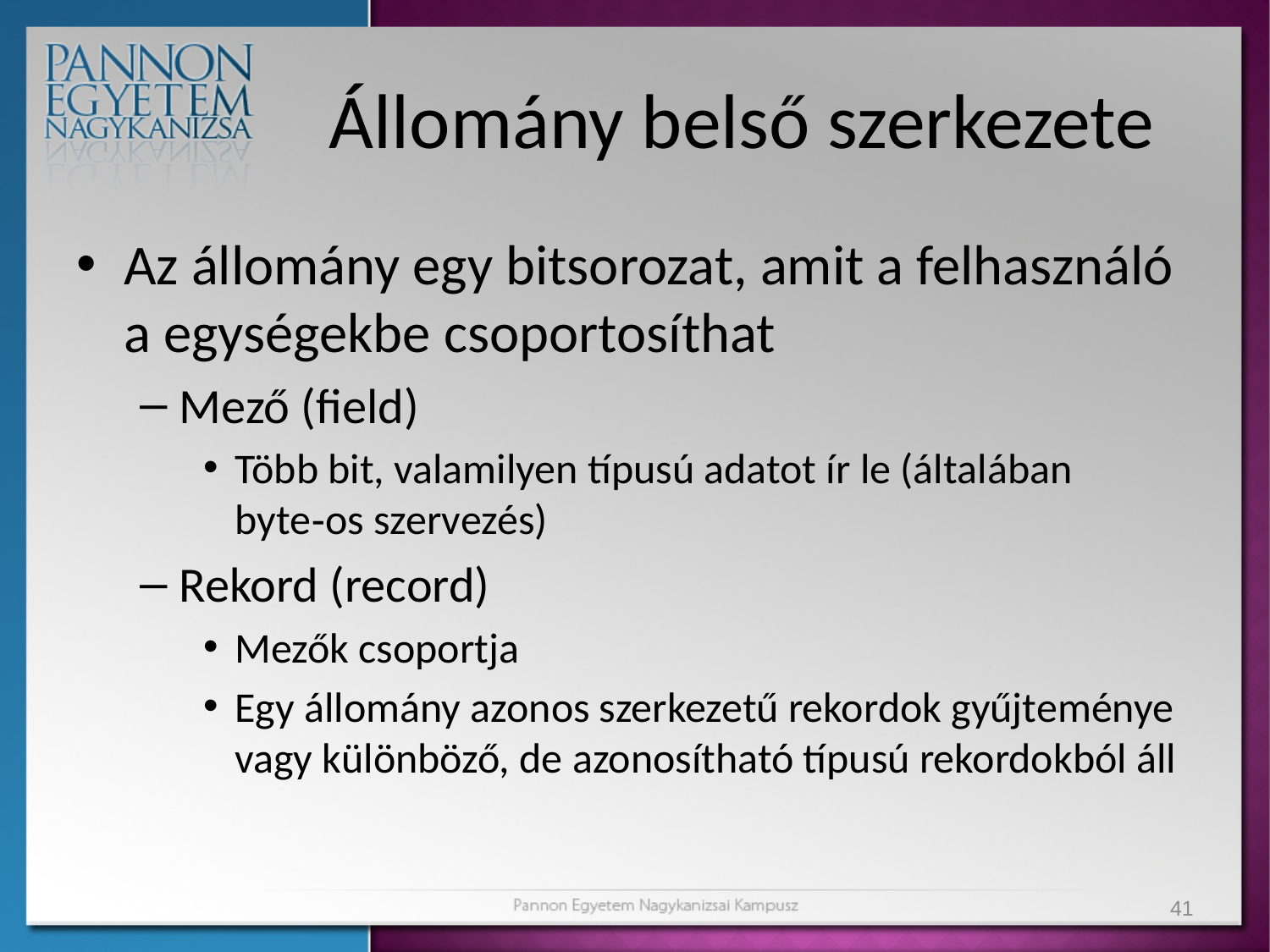

# Állomány belső szerkezete
Az állomány egy bitsorozat, amit a felhasználó a egységekbe csoportosíthat
Mező (field)
Több bit, valamilyen típusú adatot ír le (általában byte‑os szervezés)
Rekord (record)
Mezők csoportja
Egy állomány azonos szerkezetű rekordok gyűjteménye vagy különböző, de azonosítható típusú rekordokból áll
41